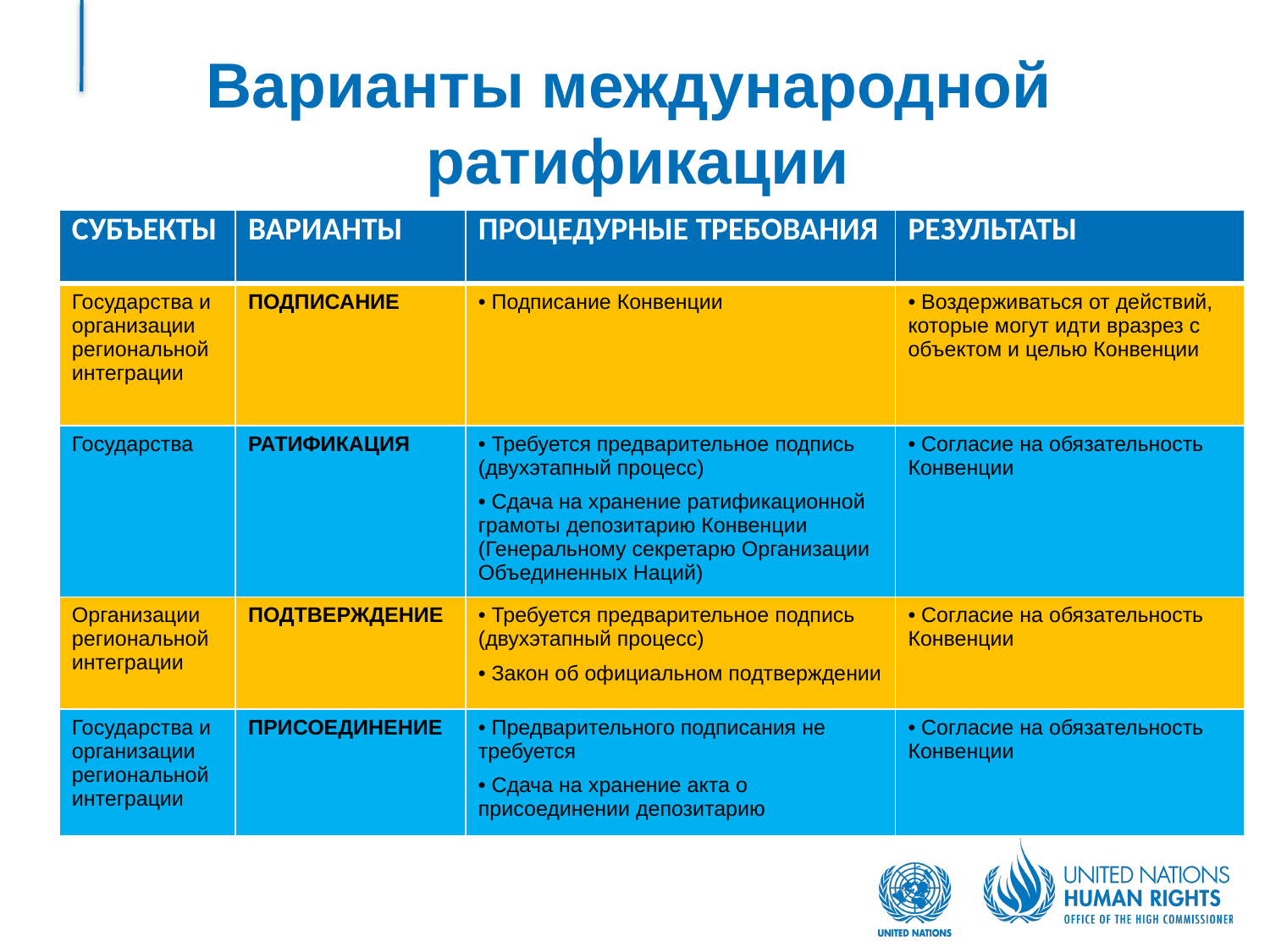

# Варианты международной  ратификации

| СУБЪЕКТЫ | ВАРИАНТЫ | ПРОЦЕДУРНЫЕ ТРЕБОВАНИЯ | РЕЗУЛЬТАТЫ |
| --- | --- | --- | --- |
| Государства и организации региональной интеграции | ПОДПИСАНИЕ | Подписание Конвенции | Воздерживаться от действий, которые могут идти вразрез с объектом и целью Конвенции |
| Государства | РАТИФИКАЦИЯ | Требуется предварительное подпись (двухэтапный процесс) Сдача на хранение ратификационной грамоты депозитарию Конвенции (Генеральному секретарю Организации Объединенных Наций) | Согласие на обязательность Конвенции |
| Организации региональной интеграции | ПОДТВЕРЖДЕНИЕ | Требуется предварительное подпись (двухэтапный процесс) Закон об официальном подтверждении | Согласие на обязательность Конвенции |
| Государства и организации региональной интеграции | ПРИСОЕДИНЕНИЕ | Предварительного подписания не требуется Сдача на хранение акта о присоединении депозитарию | Согласие на обязательность Конвенции |